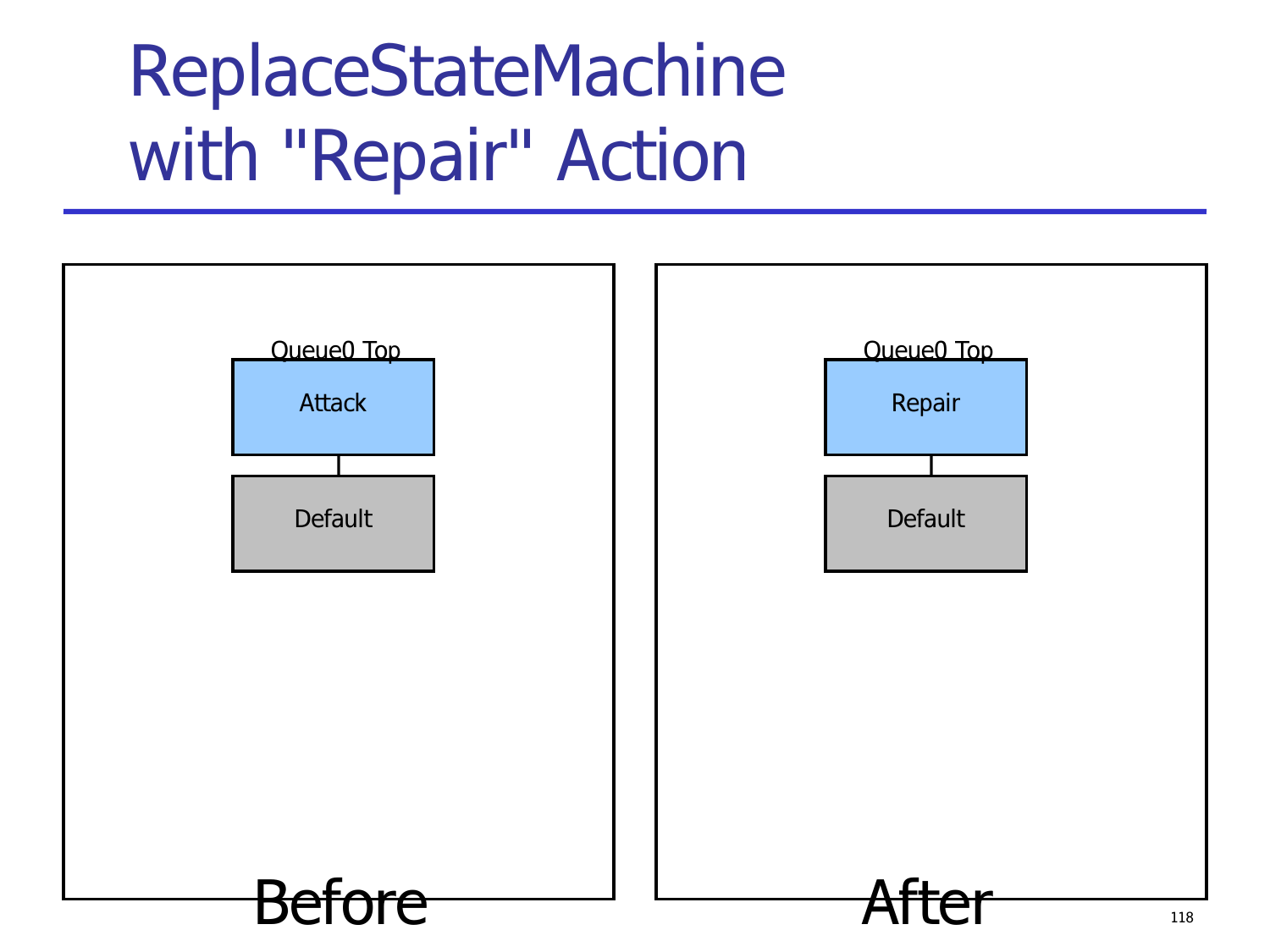

# ReplaceStateMachine with "Repair" Action

Queue0 Top
Queue0 Top
Attack
Repair

Default
Default
Before
After
118